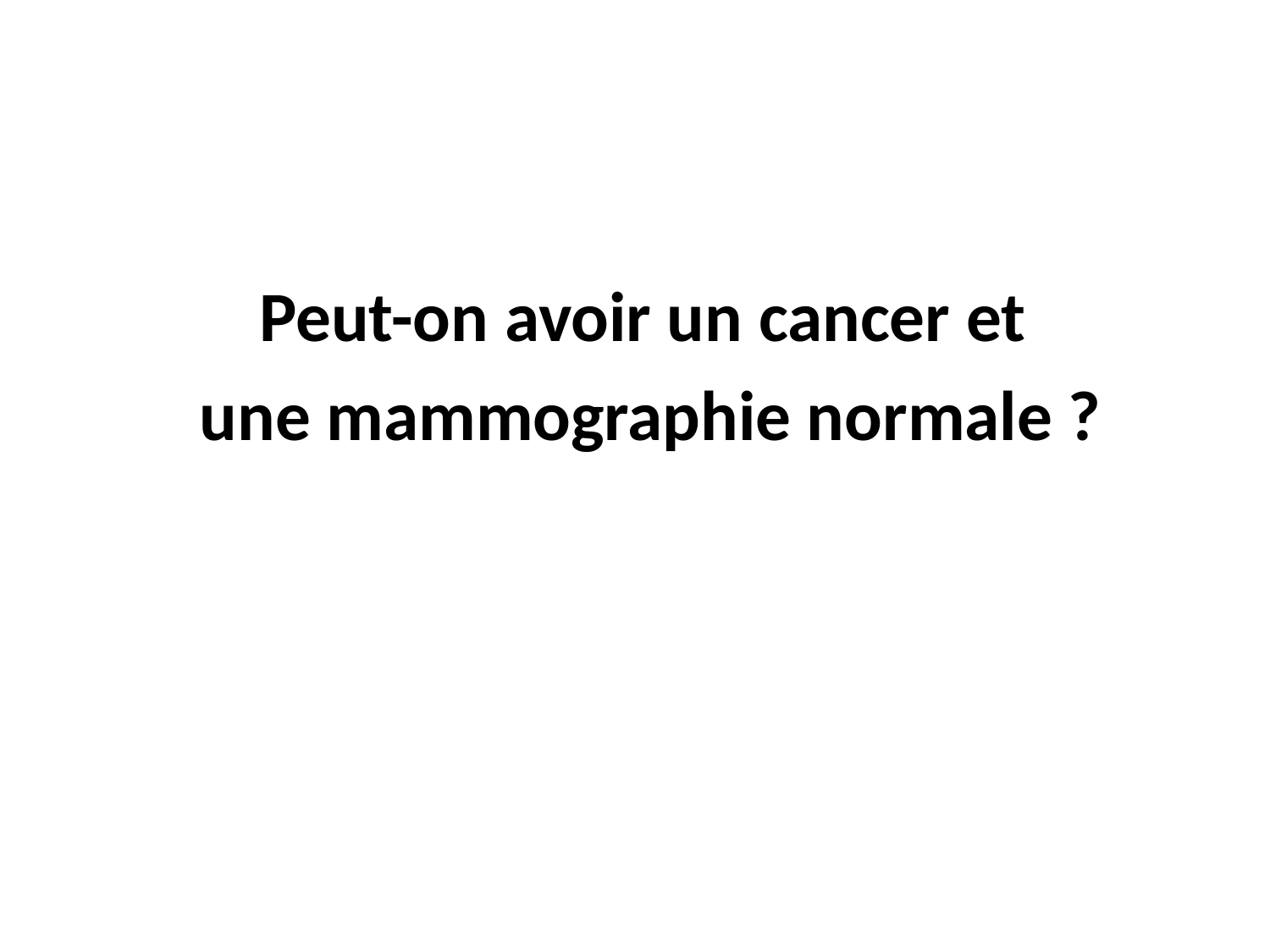

Peut-on avoir un cancer et
une mammographie normale ?